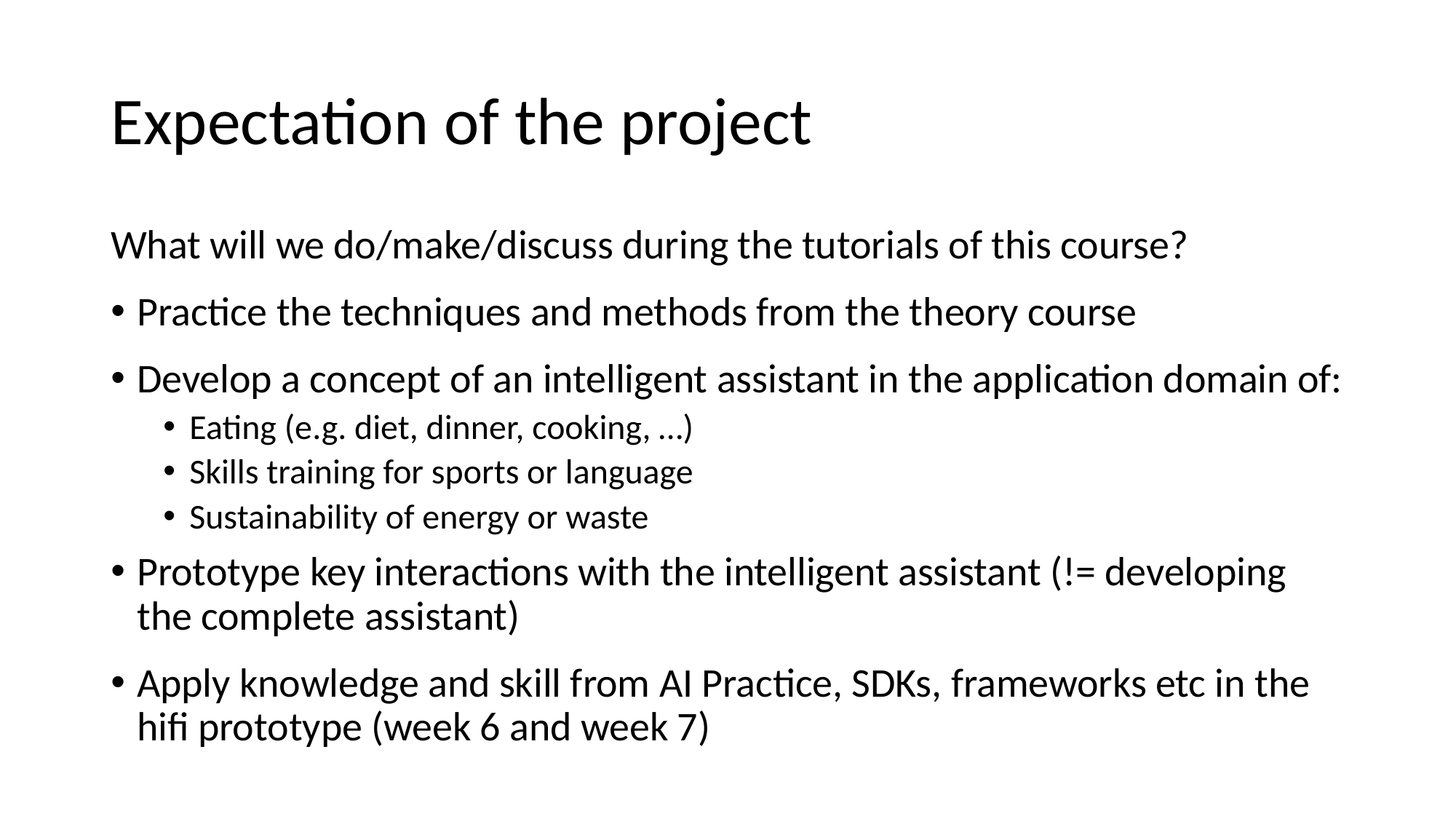

# Expectation of the project
What will we do/make/discuss during the tutorials of this course?
Practice the techniques and methods from the theory course
Develop a concept of an intelligent assistant in the application domain of:
Eating (e.g. diet, dinner, cooking, …)
Skills training for sports or language
Sustainability of energy or waste
Prototype key interactions with the intelligent assistant (!= developing the complete assistant)
Apply knowledge and skill from AI Practice, SDKs, frameworks etc in the hifi prototype (week 6 and week 7)